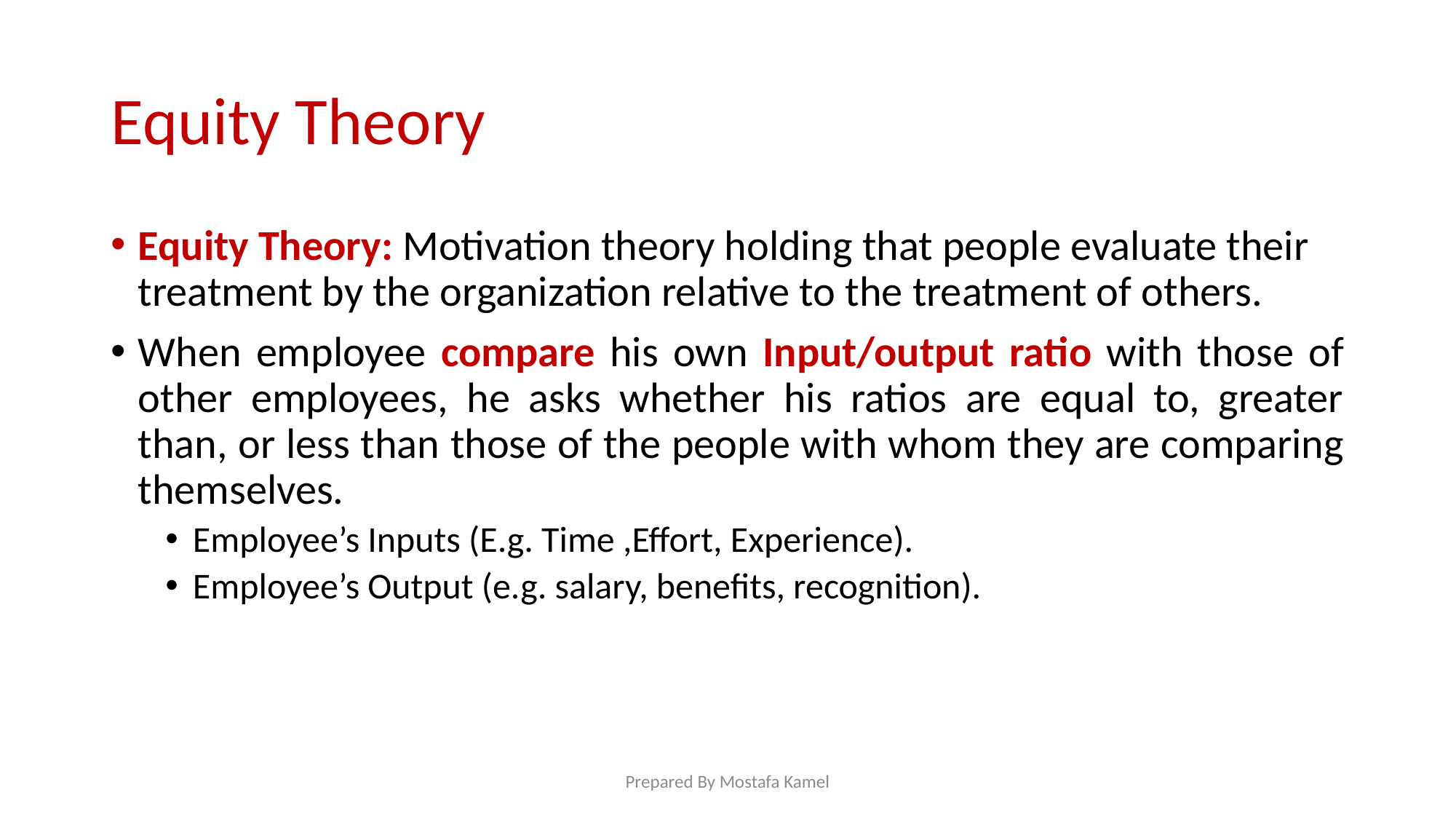

# Equity Theory
Equity Theory: Motivation theory holding that people evaluate their treatment by the organization relative to the treatment of others.
When employee compare his own Input/output ratio with those of other employees, he asks whether his ratios are equal to, greater than, or less than those of the people with whom they are comparing themselves.
Employee’s Inputs (E.g. Time ,Effort, Experience).
Employee’s Output (e.g. salary, benefits, recognition).

Prepared By Mostafa Kamel